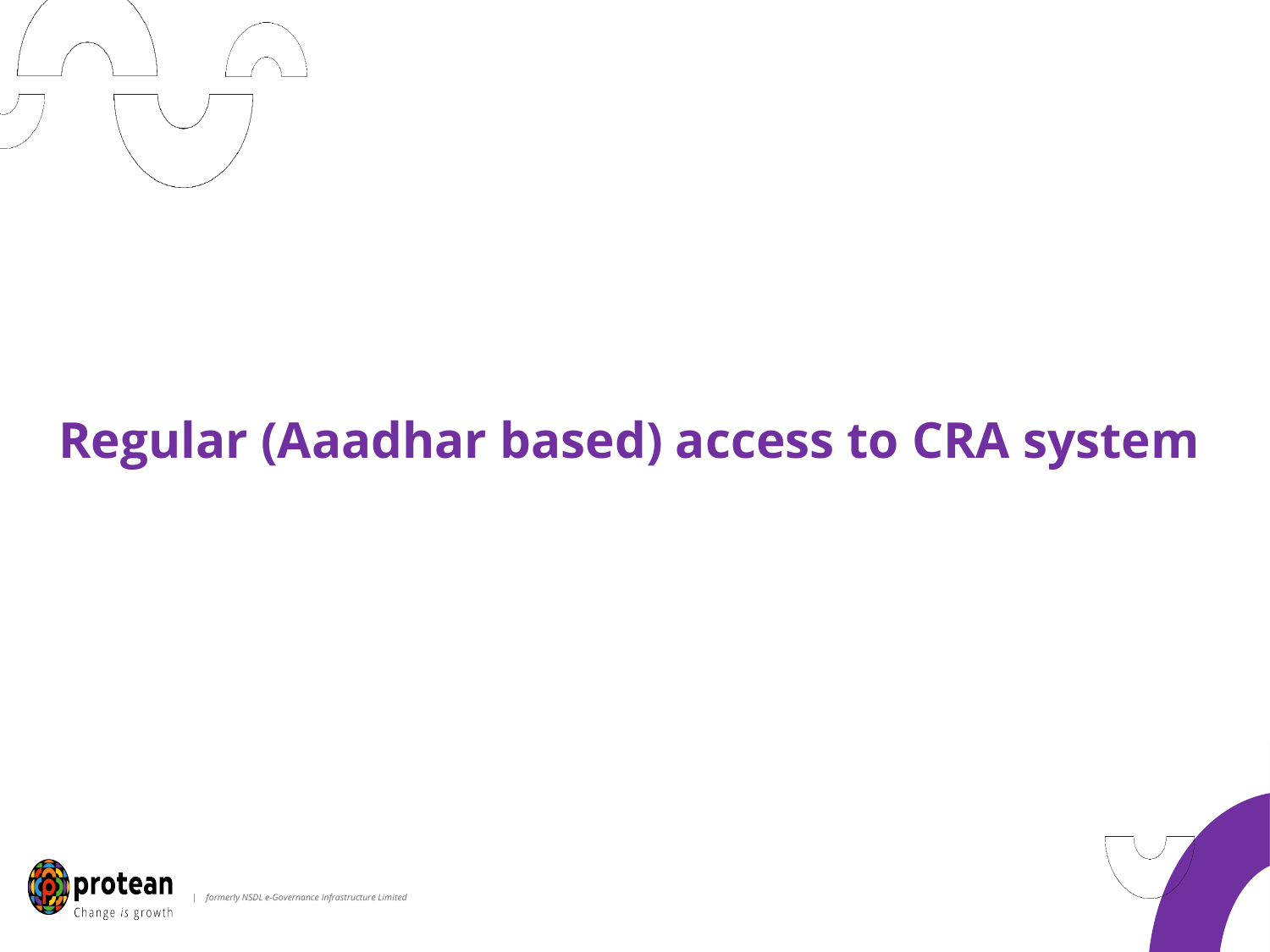

Regular (Aaadhar based) access to CRA system